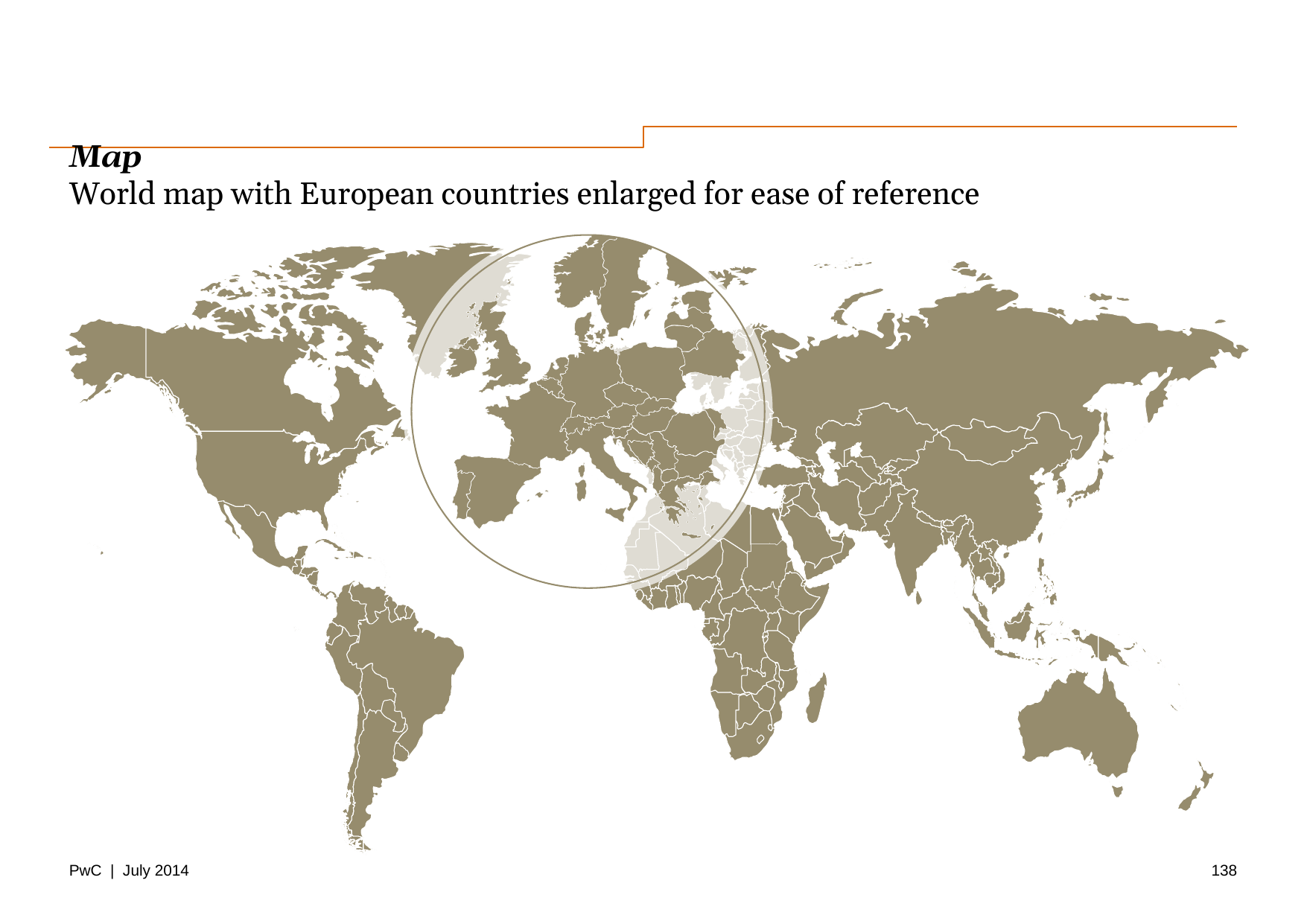

# Map World map with European countries enlarged for ease of reference

138